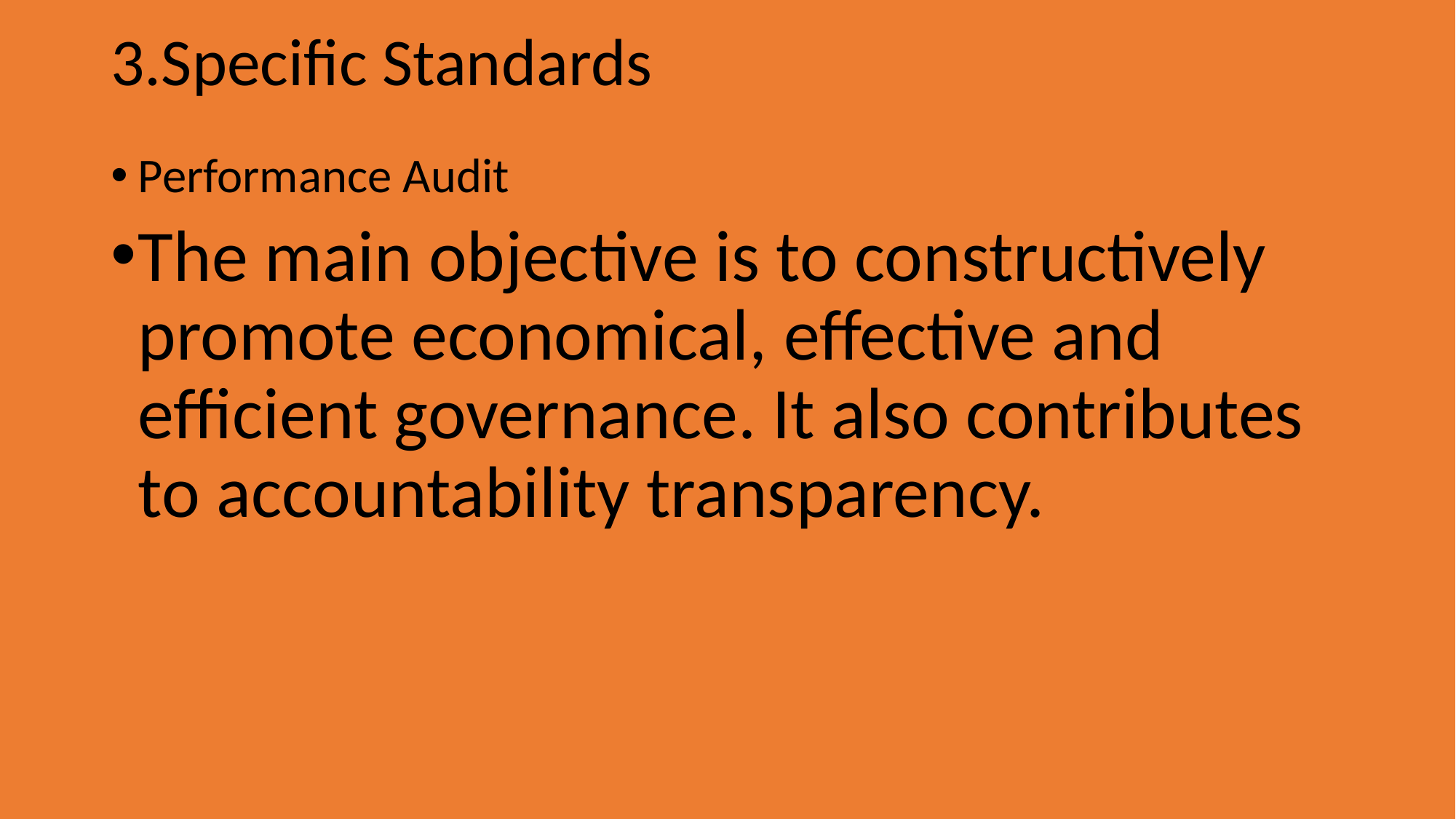

# 3.Specific Standards
Performance Audit
The main objective is to constructively promote economical, effective and efficient governance. It also contributes to accountability transparency.